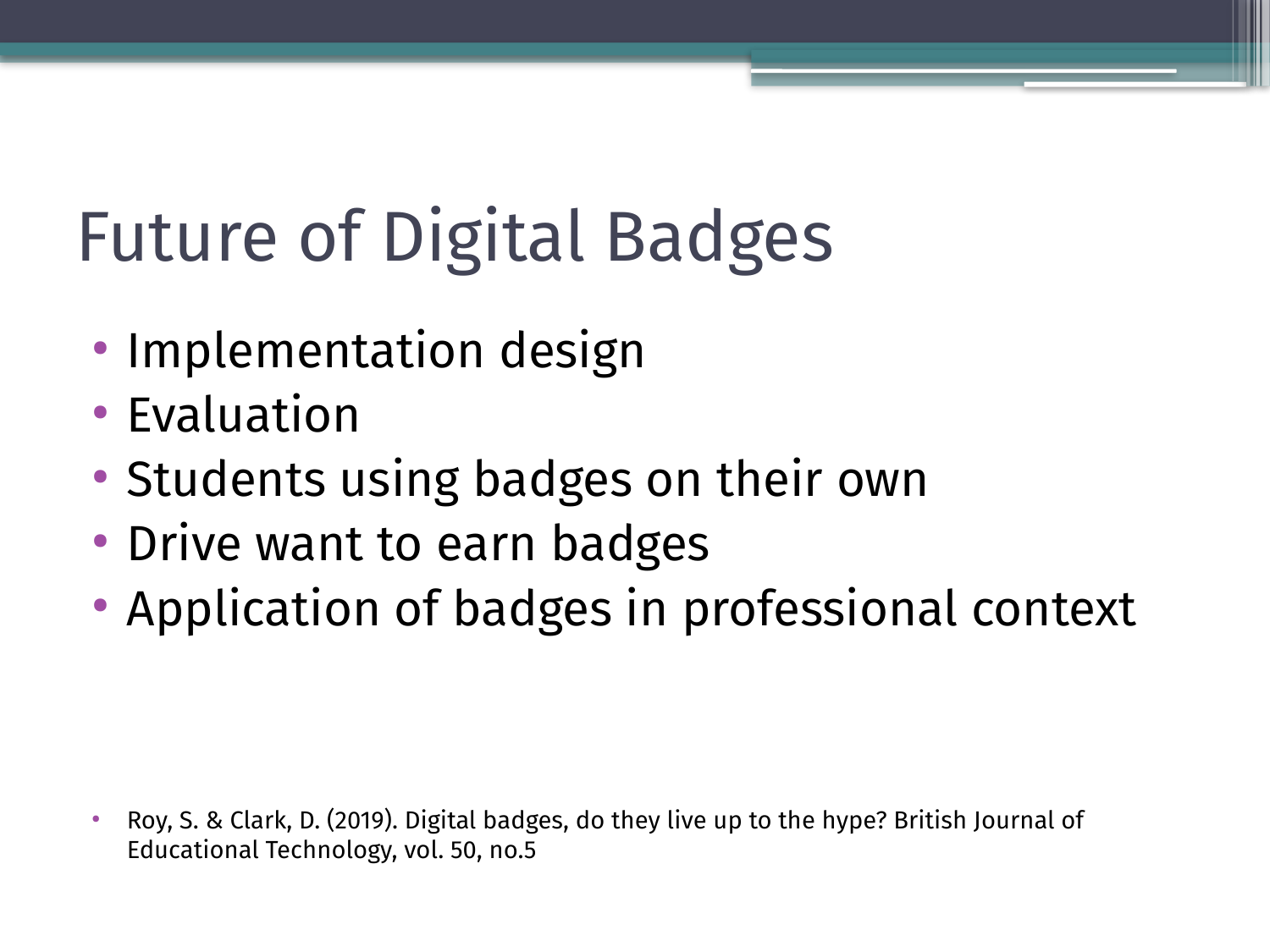

# Future of Digital Badges
Implementation design
Evaluation
Students using badges on their own
Drive want to earn badges
Application of badges in professional context

Roy, S. & Clark, D. (2019). Digital badges, do they live up to the hype? British Journal of Educational Technology, vol. 50, no.5